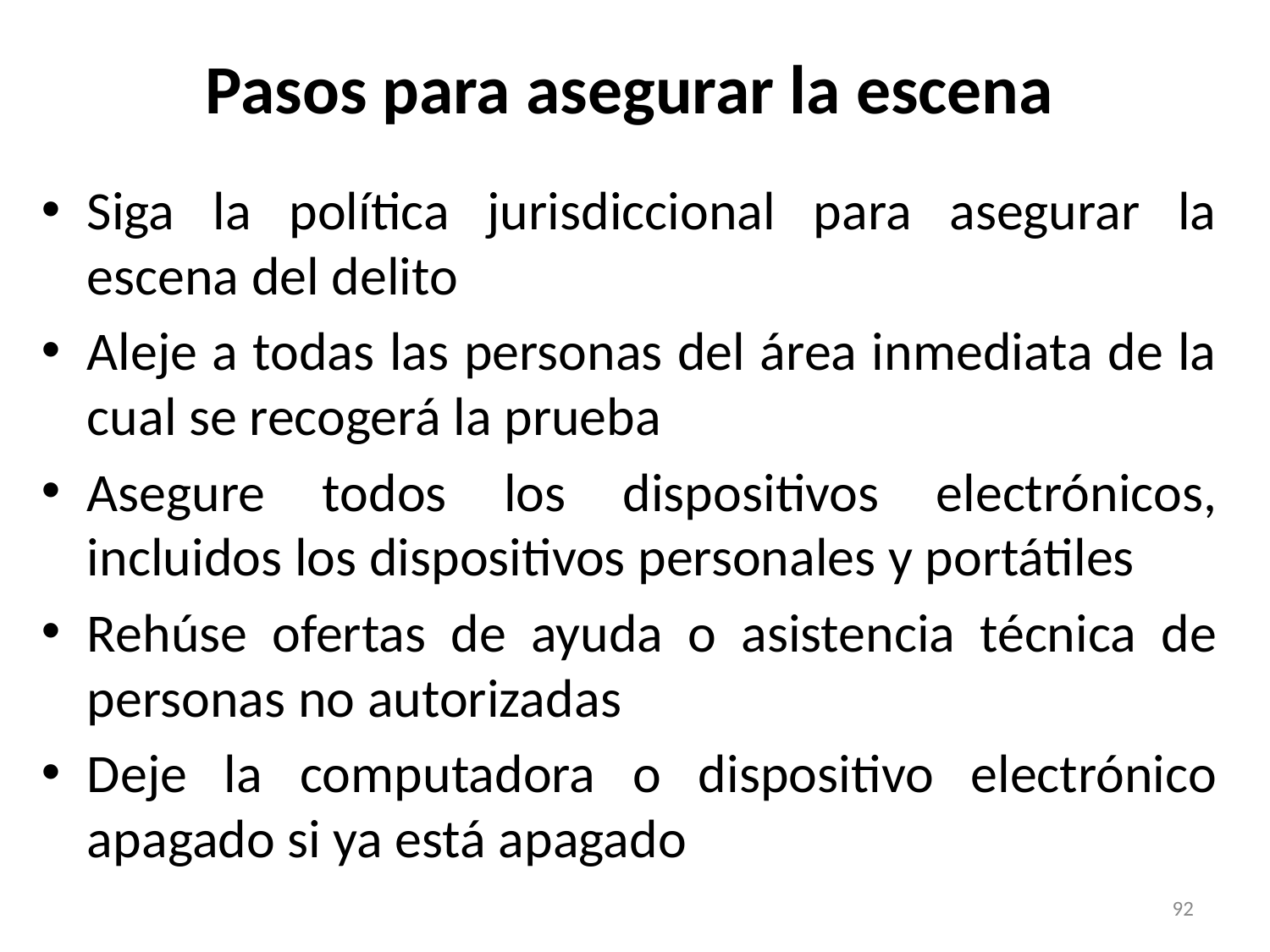

# Pasos para asegurar la escena
Siga la política jurisdiccional para asegurar la escena del delito
Aleje a todas las personas del área inmediata de la cual se recogerá la prueba
Asegure todos los dispositivos electrónicos, incluidos los dispositivos personales y portátiles
Rehúse ofertas de ayuda o asistencia técnica de personas no autorizadas
Deje la computadora o dispositivo electrónico apagado si ya está apagado
92